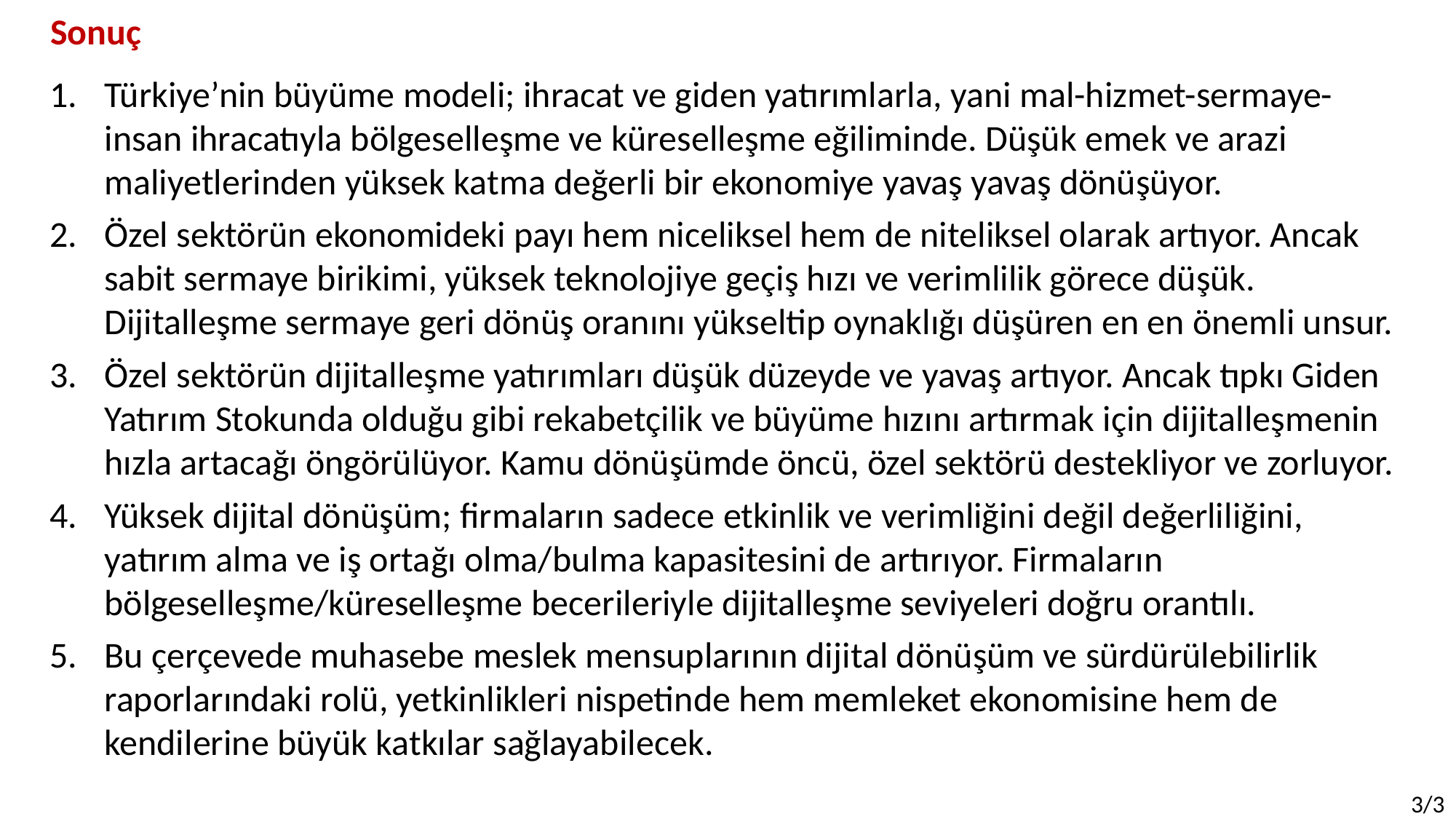

Sonuç
Türkiye’nin büyüme modeli; ihracat ve giden yatırımlarla, yani mal-hizmet-sermaye-insan ihracatıyla bölgeselleşme ve küreselleşme eğiliminde. Düşük emek ve arazi maliyetlerinden yüksek katma değerli bir ekonomiye yavaş yavaş dönüşüyor.
Özel sektörün ekonomideki payı hem niceliksel hem de niteliksel olarak artıyor. Ancak sabit sermaye birikimi, yüksek teknolojiye geçiş hızı ve verimlilik görece düşük. Dijitalleşme sermaye geri dönüş oranını yükseltip oynaklığı düşüren en en önemli unsur.
Özel sektörün dijitalleşme yatırımları düşük düzeyde ve yavaş artıyor. Ancak tıpkı Giden Yatırım Stokunda olduğu gibi rekabetçilik ve büyüme hızını artırmak için dijitalleşmenin hızla artacağı öngörülüyor. Kamu dönüşümde öncü, özel sektörü destekliyor ve zorluyor.
Yüksek dijital dönüşüm; firmaların sadece etkinlik ve verimliğini değil değerliliğini, yatırım alma ve iş ortağı olma/bulma kapasitesini de artırıyor. Firmaların bölgeselleşme/küreselleşme becerileriyle dijitalleşme seviyeleri doğru orantılı.
Bu çerçevede muhasebe meslek mensuplarının dijital dönüşüm ve sürdürülebilirlik raporlarındaki rolü, yetkinlikleri nispetinde hem memleket ekonomisine hem de kendilerine büyük katkılar sağlayabilecek.
3/3